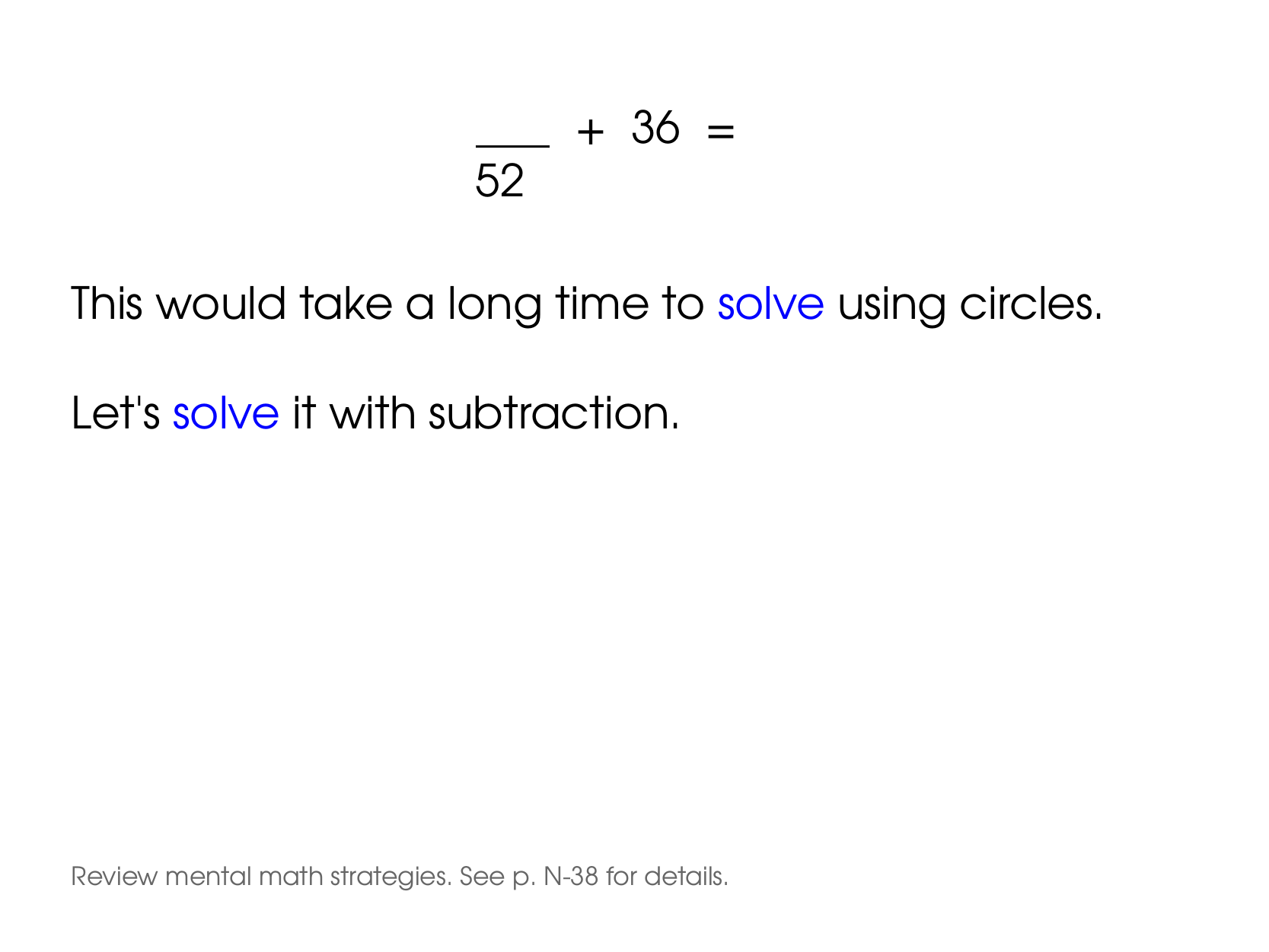

+  36  =  52
This would take a long time to solve using circles.
Let's solve it with subtraction.
Review mental math strategies. See p. N-38 for details.